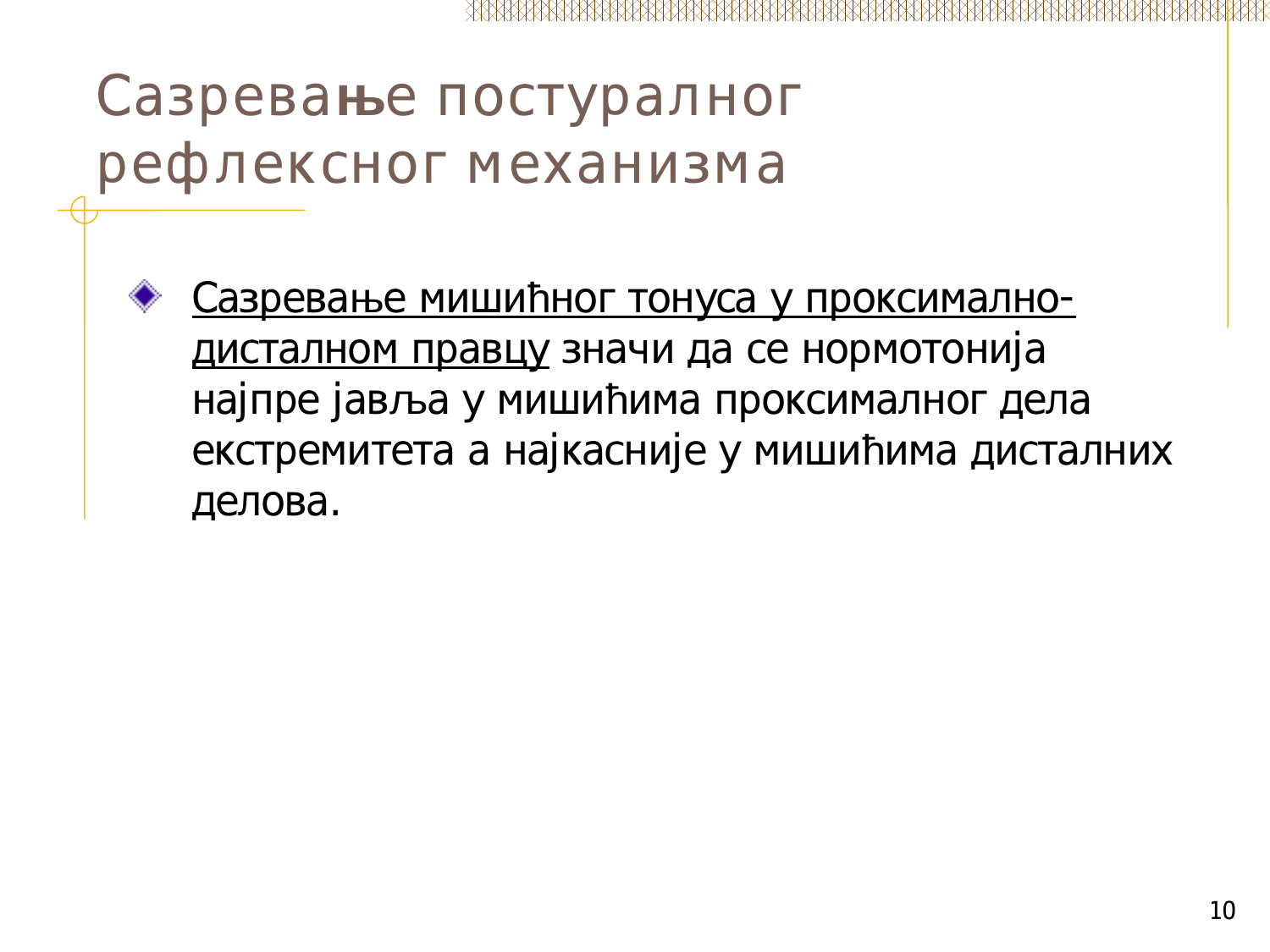

# Сазревање постуралног рефлексног механизма
Сазревање мишићног тонуса у проксимално- дисталном правцу значи да се нормотонија најпре јавља у мишићима проксималног дела екстремитета а најкасније у мишићима дисталних делова.
10